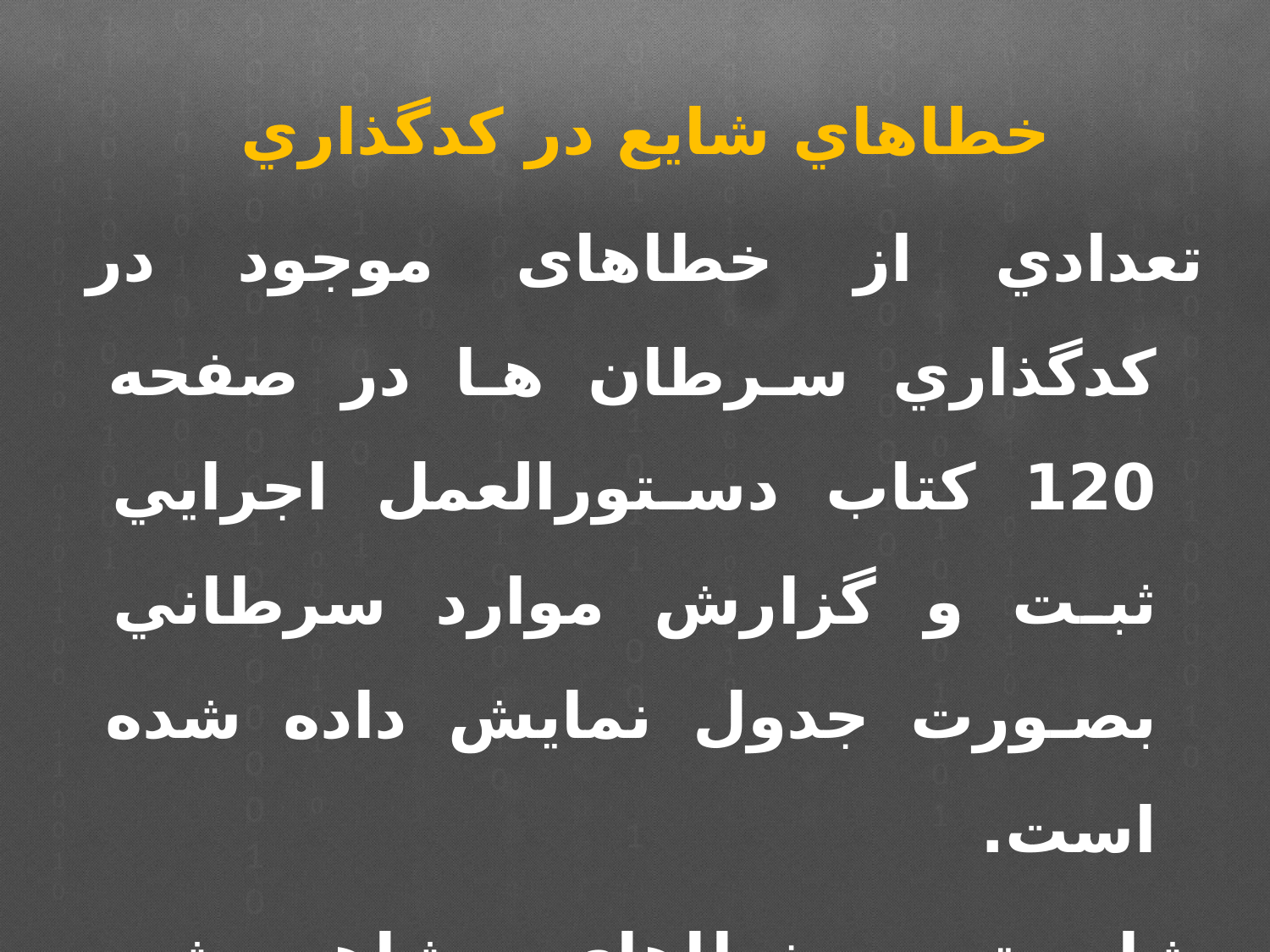

خطاهاي شايع در كدگذاري
تعدادي از خطاهای موجود در كدگذاري سرطان ها در صفحه 120 كتاب دستورالعمل اجرايي ثبت و گزارش موارد سرطاني بصورت جدول نمايش داده شده است.
شایع ترین  خطاهای  مشاهده شده در ذيل ذكر مي گردند.